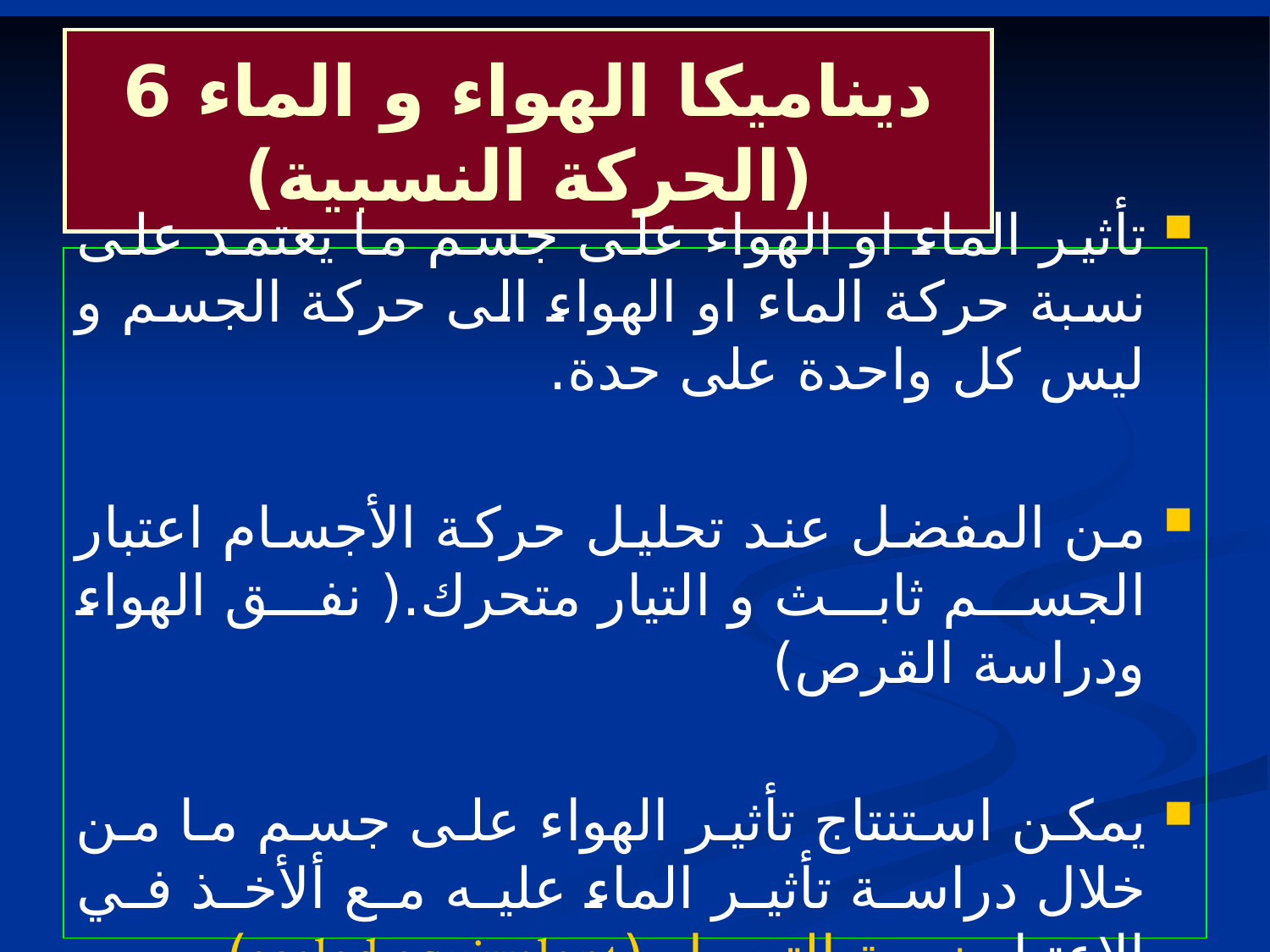

# ديناميكا الهواء و الماء 6 (الحركة النسبية)
تأثير الماء او الهواء على جسم ما يعتمد على نسبة حركة الماء او الهواء الى حركة الجسم و ليس كل واحدة على حدة.

من المفضل عند تحليل حركة الأجسام اعتبار الجسم ثابث و التيار متحرك.( نفق الهواء ودراسة القرص)

يمكن استنتاج تأثير الهواء على جسم ما من خلال دراسة تأثير الماء عليه مع ألأخذ في الاعتبار نسبة التحويل (scaled equivalent).